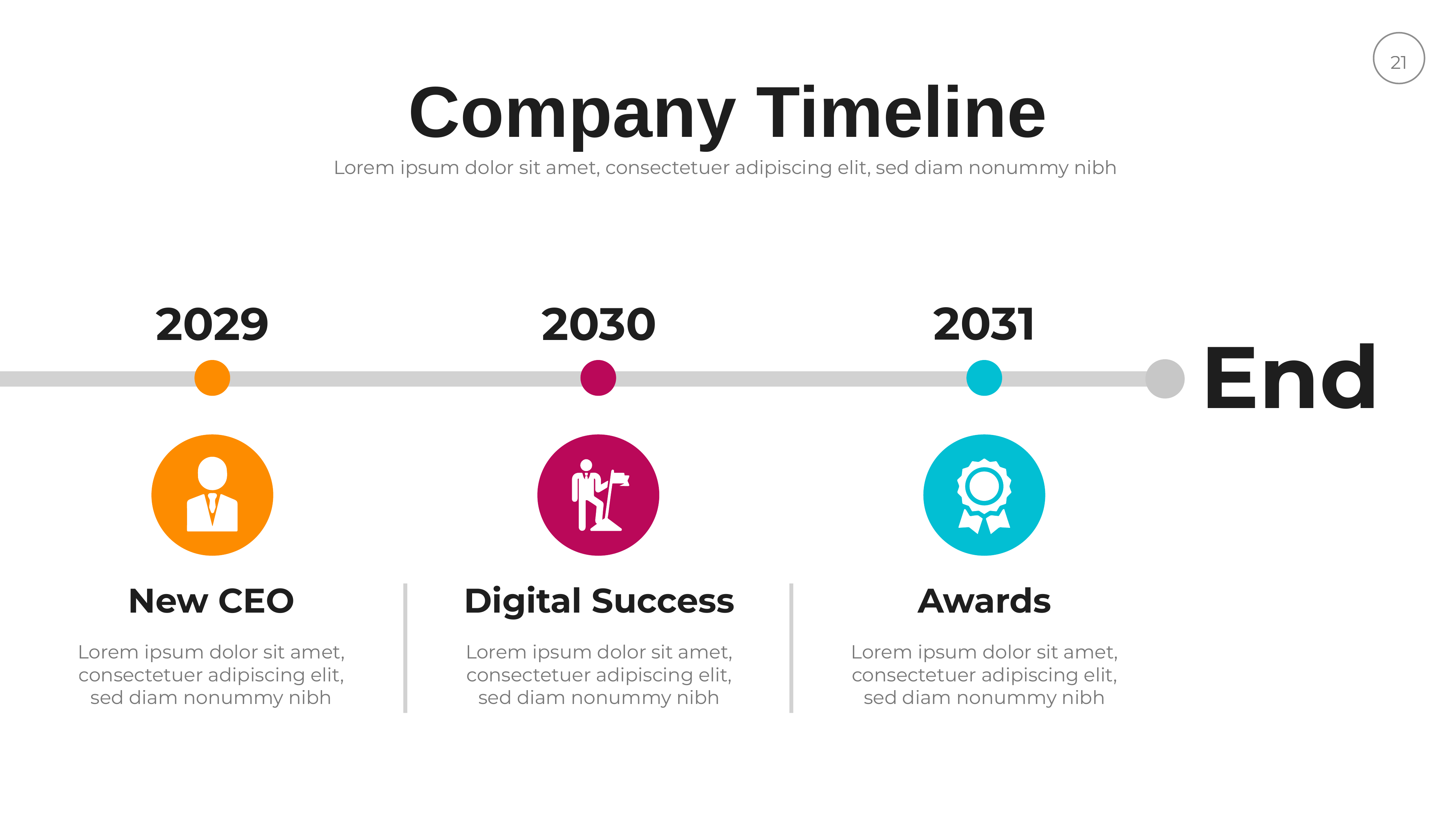

Company Timeline
Lorem ipsum dolor sit amet, consectetuer adipiscing elit, sed diam nonummy nibh
2031
2029
2030
End

New CEO
Digital Success
Awards

Lorem ipsum dolor sit amet, consectetuer adipiscing elit, sed diam nonummy nibh
Lorem ipsum dolor sit amet, consectetuer adipiscing elit, sed diam nonummy nibh
Lorem ipsum dolor sit amet, consectetuer adipiscing elit, sed diam nonummy nibh